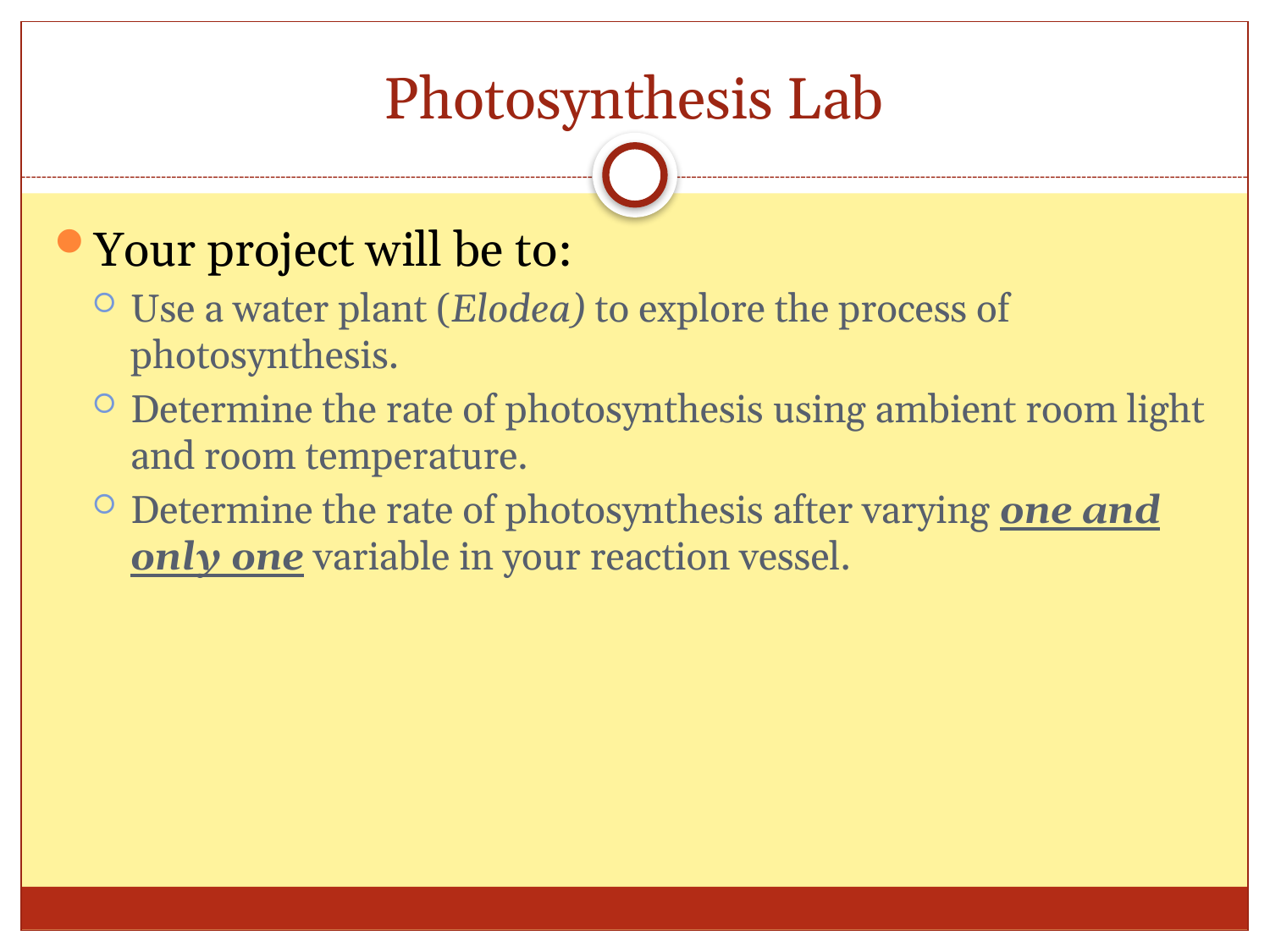

# Photosynthesis Lab
Your project will be to:
Use a water plant (Elodea) to explore the process of photosynthesis.
Determine the rate of photosynthesis using ambient room light and room temperature.
Determine the rate of photosynthesis after varying one and only one variable in your reaction vessel.